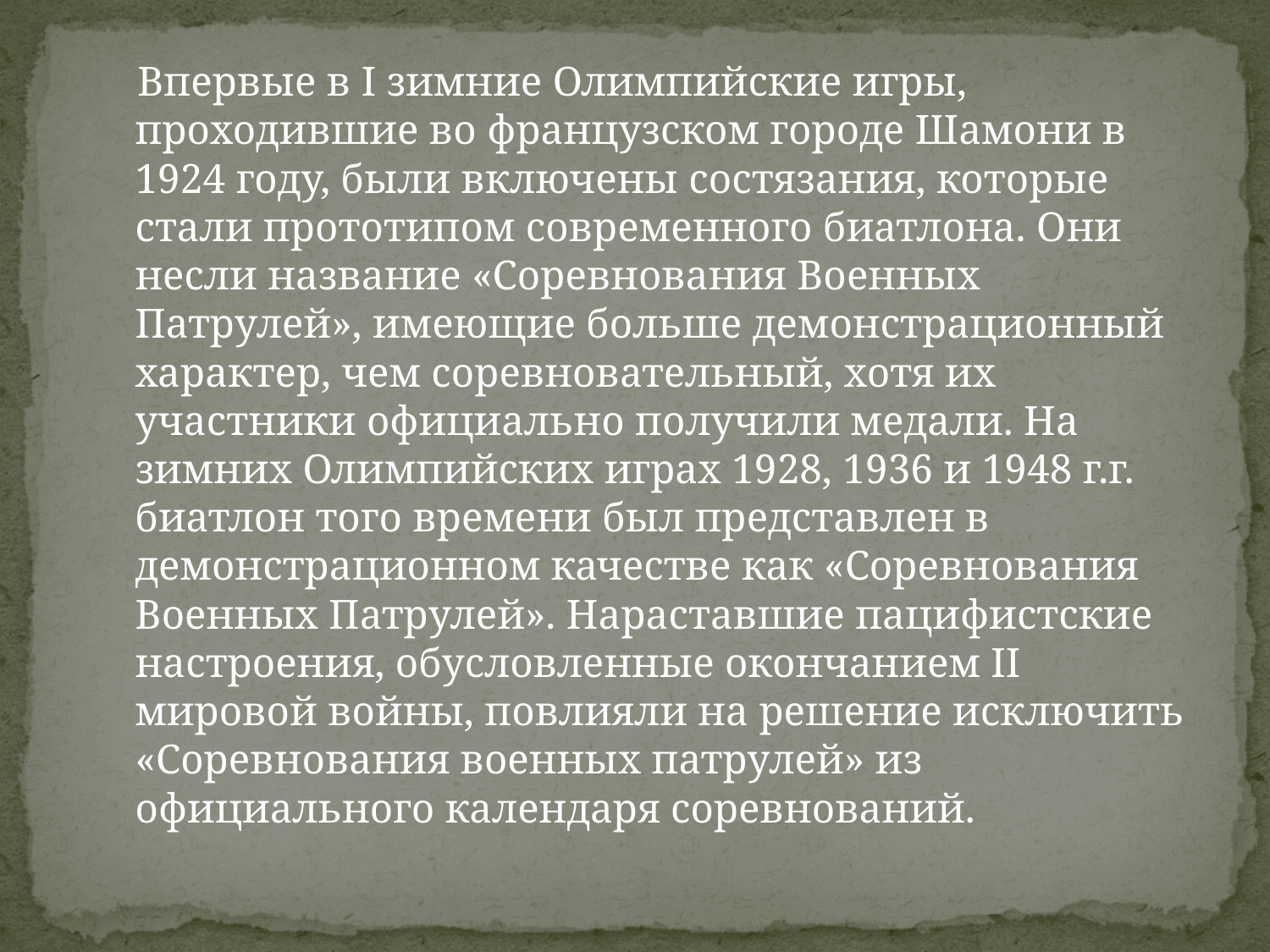

#
     Впервые в I зимние Олимпийские игры, проходившие во французском городе Шамони в 1924 году, были включены состязания, которые стали прототипом современного биатлона. Они несли название «Соревнования Военных Патрулей», имеющие больше демонстрационный характер, чем соревновательный, хотя их участники официально получили медали. На зимних Олимпийских играх 1928, 1936 и 1948 г.г. биатлон того времени был представлен в демонстрационном качестве как «Соревнования Военных Патрулей». Нараставшие пацифистские настроения, обусловленные окончанием II мировой войны, повлияли на решение исключить «Соревнования военных патрулей» из официального календаря соревнований.